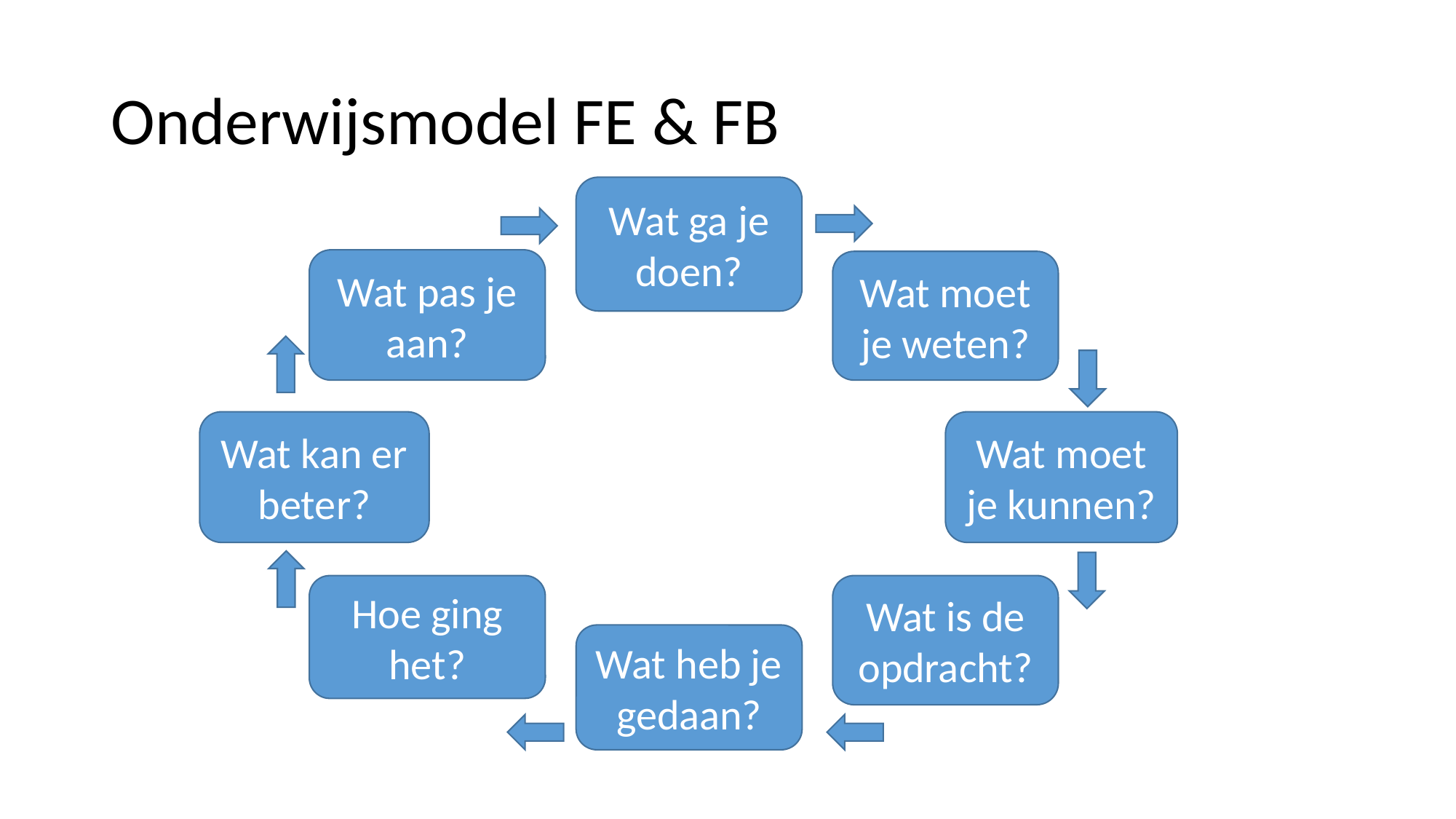

# Onderwijsmodel FE & FB
Wat ga je doen?

Wat pas je aan?
Wat moet je weten?

Wat kan er beter?
Wat moet je kunnen?

Hoe ging het?
Wat is de opdracht?
Wat heb je gedaan?